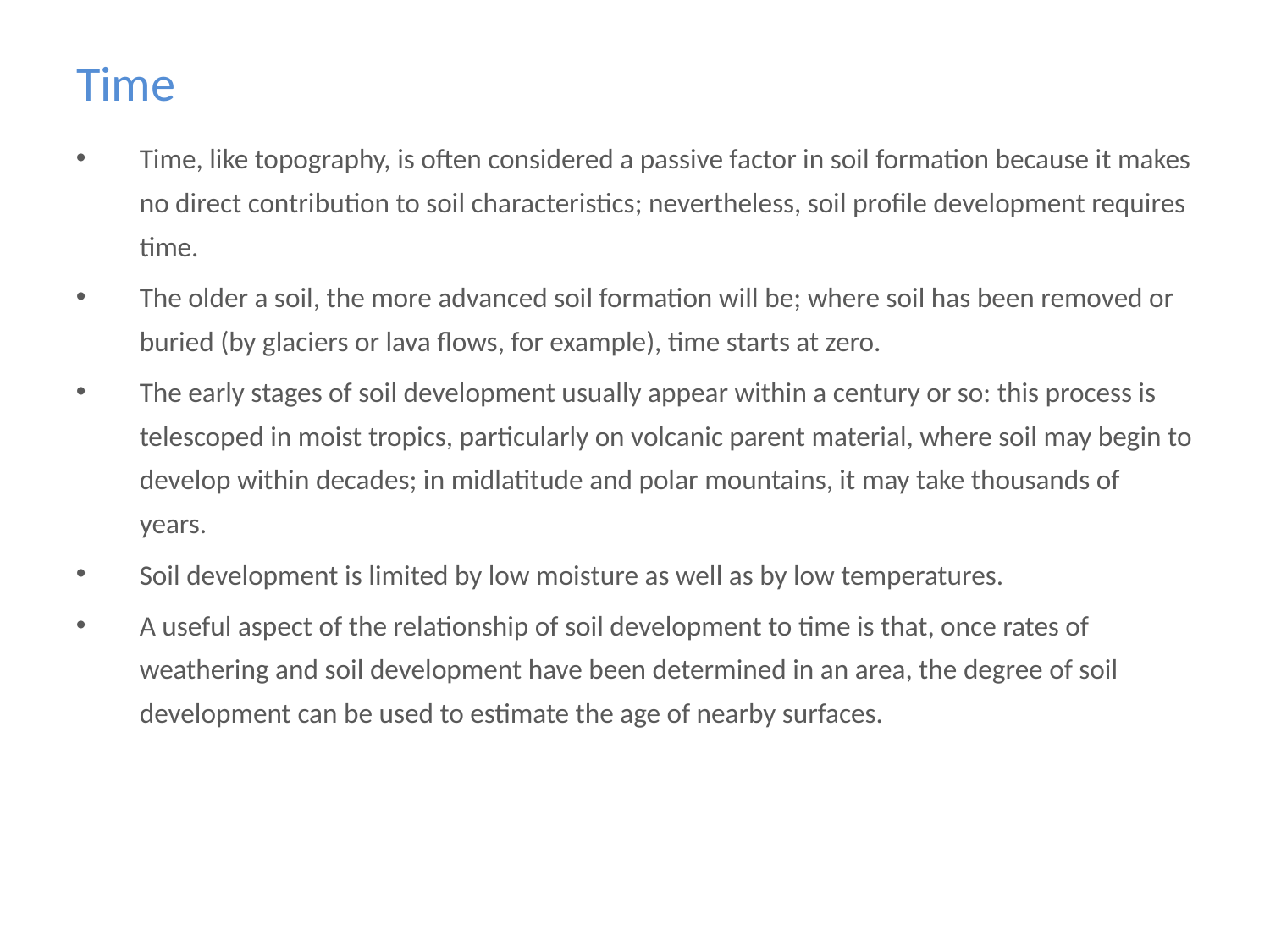

# Time

Time, like topography, is often considered a passive factor in soil formation because it makes no direct contribution to soil characteristics; nevertheless, soil profile development requires time.
The older a soil, the more advanced soil formation will be; where soil has been removed or buried (by glaciers or lava flows, for example), time starts at zero.
The early stages of soil development usually appear within a century or so: this process is telescoped in moist tropics, particularly on volcanic parent material, where soil may begin to develop within decades; in midlatitude and polar mountains, it may take thousands of years.
Soil development is limited by low moisture as well as by low temperatures.
A useful aspect of the relationship of soil development to time is that, once rates of weathering and soil development have been determined in an area, the degree of soil development can be used to estimate the age of nearby surfaces.